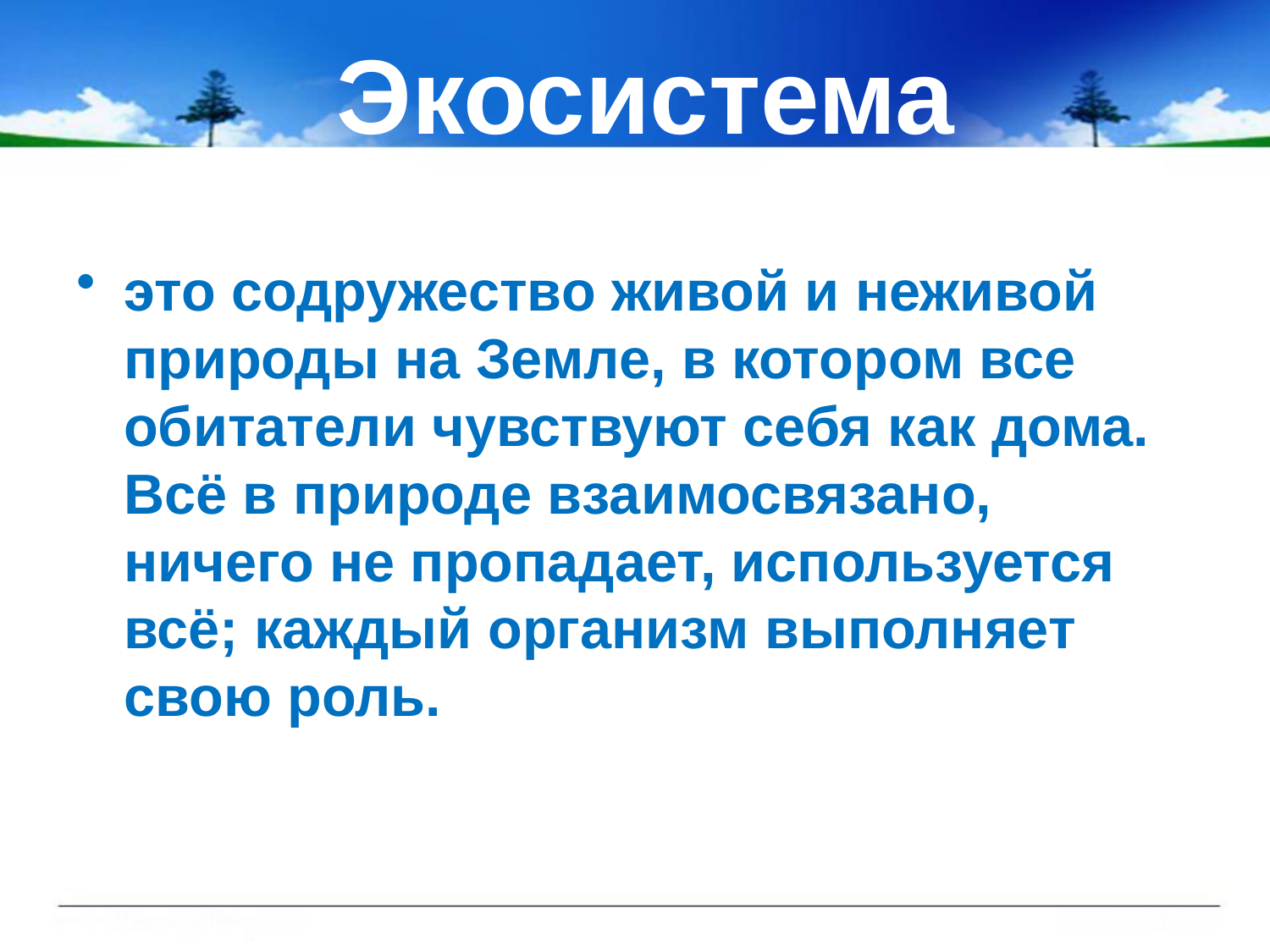

# Экосистема
это содружество живой и неживой природы на Земле, в котором все обитатели чувствуют себя как дома. Всё в природе взаимосвязано, ничего не пропадает, используется всё; каждый организм выполняет свою роль.